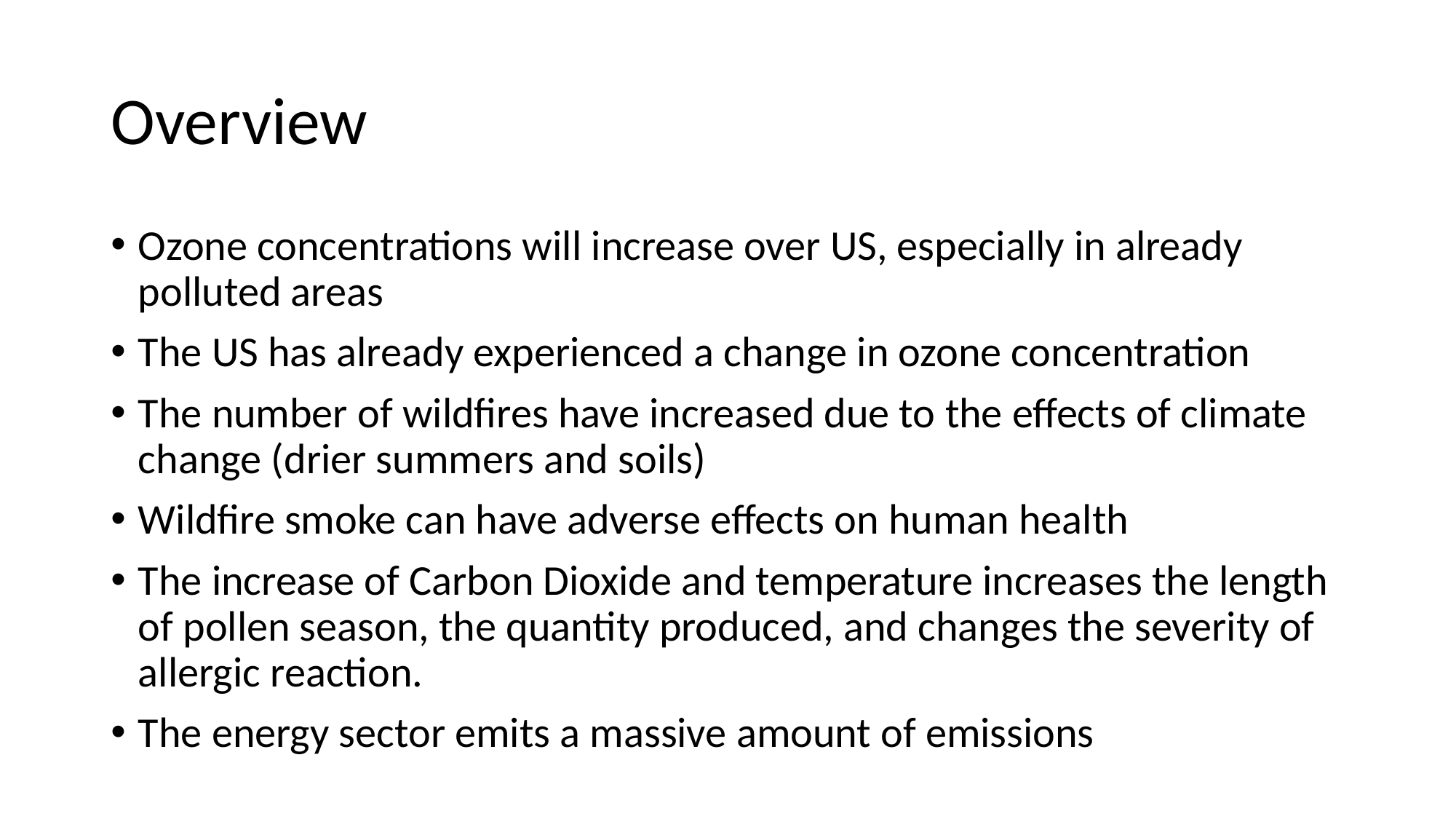

# Overview
Ozone concentrations will increase over US, especially in already polluted areas
The US has already experienced a change in ozone concentration
The number of wildfires have increased due to the effects of climate change (drier summers and soils)
Wildfire smoke can have adverse effects on human health
The increase of Carbon Dioxide and temperature increases the length of pollen season, the quantity produced, and changes the severity of allergic reaction.
The energy sector emits a massive amount of emissions